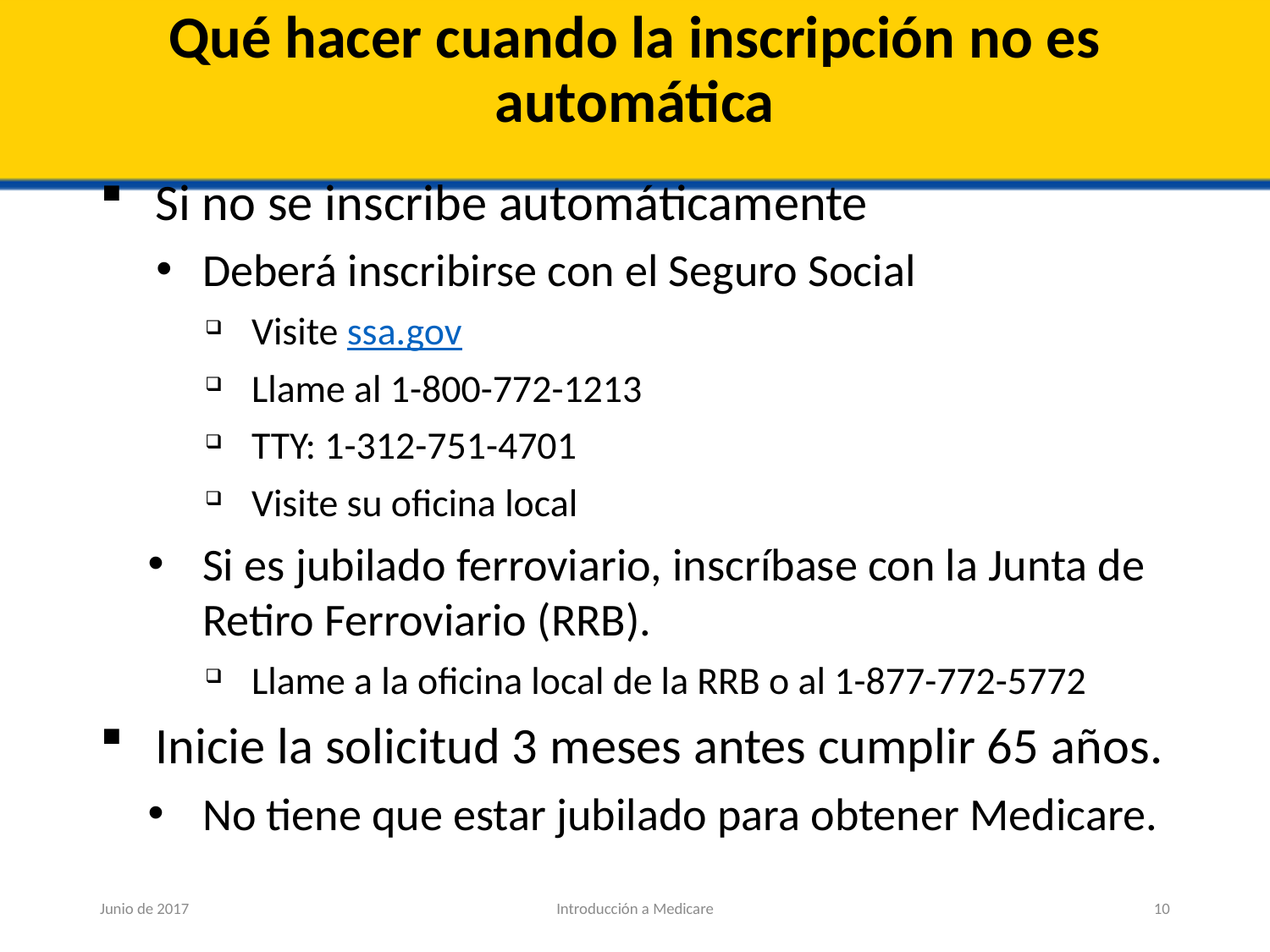

# Qué hacer cuando la inscripción no es automática
Si no se inscribe automáticamente
Deberá inscribirse con el Seguro Social
Visite ssa.gov
Llame al 1-800-772-1213
TTY: 1-312-751-4701
Visite su oficina local
Si es jubilado ferroviario, inscríbase con la Junta de Retiro Ferroviario (RRB).
Llame a la oficina local de la RRB o al 1-877-772-5772
Inicie la solicitud 3 meses antes cumplir 65 años.
No tiene que estar jubilado para obtener Medicare.

Junio de 2017
Introducción a Medicare
10